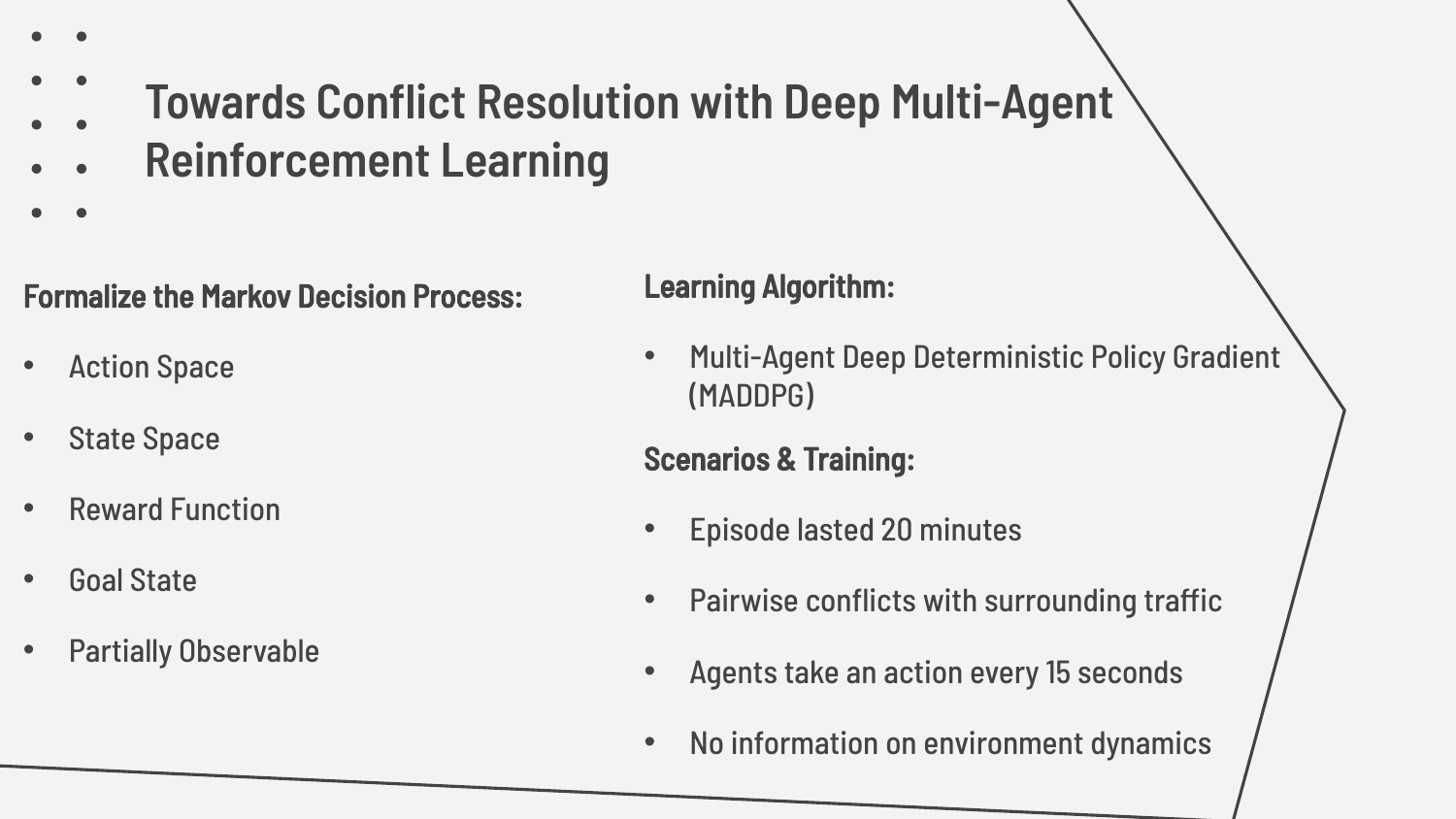

# Towards Conflict Resolution with Deep Multi-Agent Reinforcement Learning
Learning Algorithm:
Multi-Agent Deep Deterministic Policy Gradient (MADDPG)

Formalize the Markov Decision Process:
Action Space
State Space
Reward Function
Goal State
Partially Observable

Scenarios & Training:
Episode lasted 20 minutes
Pairwise conflicts with surrounding traffic
Agents take an action every 15 seconds
No information on environment dynamics